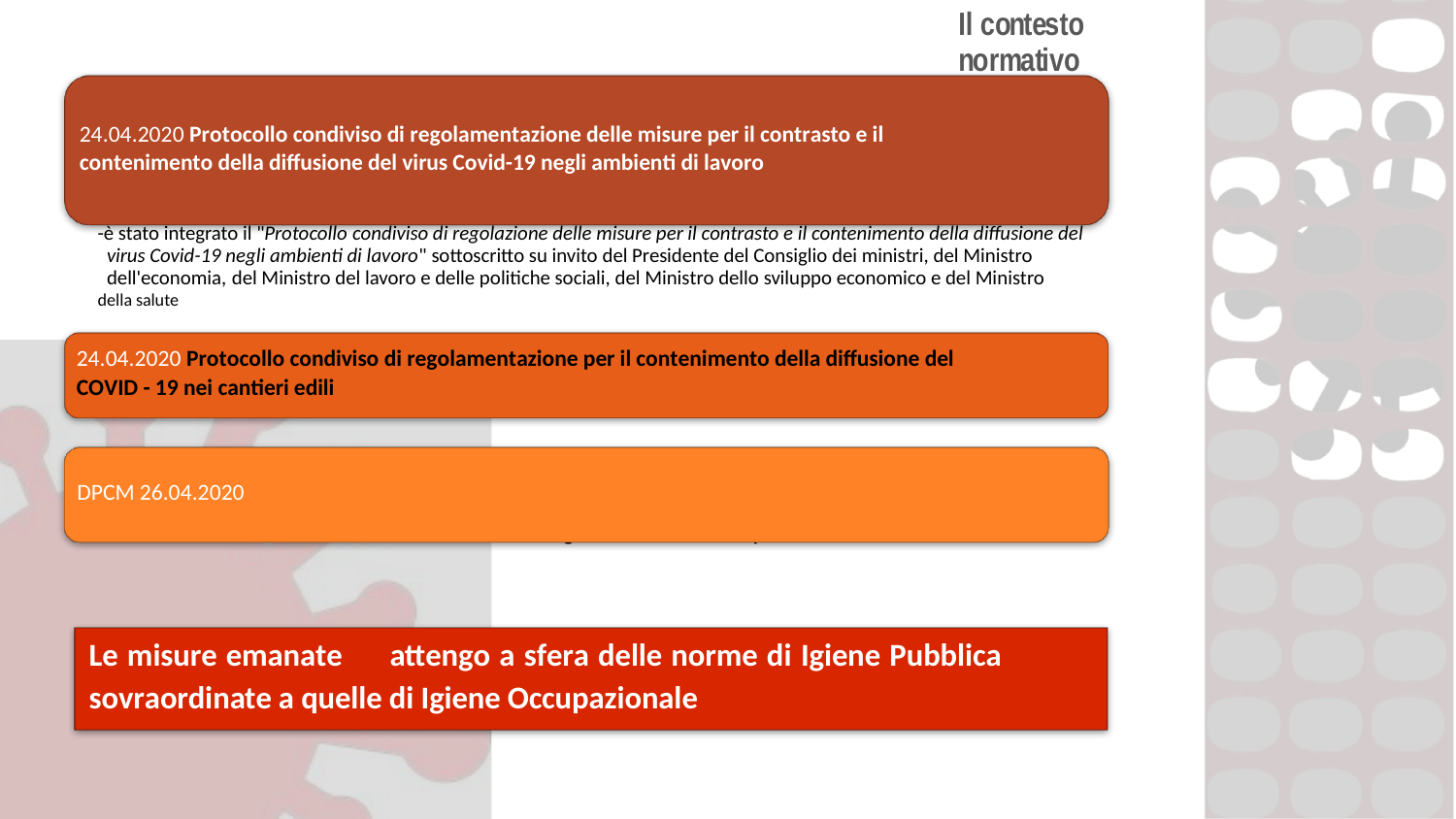

Il contesto normativo

24.04.2020 Protocollo condiviso di regolamentazione delle misure per il contrasto e il
contenimento della diffusione del virus Covid-19 negli ambienti di lavoro
-è stato integrato il "Protocollo condiviso di regolazione delle misure per il contrasto e il contenimento della diffusione del virus Covid-19 negli ambienti di lavoro" sottoscritto su invito del Presidente del Consiglio dei ministri, del Ministro dell'economia, del Ministro del lavoro e delle politiche sociali, del Ministro dello sviluppo economico e del Ministro
della salute

24.04.2020 Protocollo condiviso di regolamentazione per il contenimento della diffusione del
COVID - 19 nei cantieri edili

-Sottoscritto da Ministro delle Infrastrutture e dei Trasporti e condiviso con il Ministero del lavoro e delle politiche sociali, ANCI, UPI,  Anas S.p.A., RFI, ANCE, Feneal Uil, Filca - CISL e Fillea CGIL
-«Le previsioni del presente protocollo rappresentano specificazione di settore rispetto alle previsioni generali contenute nel Protocollo del 14 marzo 2020, come integrato il successivo 24 aprile 2020»

DPCM 26.04.2020

Le misure emanate
attengo a sfera delle norme di Igiene Pubblica
sovraordinate a quelle di Igiene Occupazionale